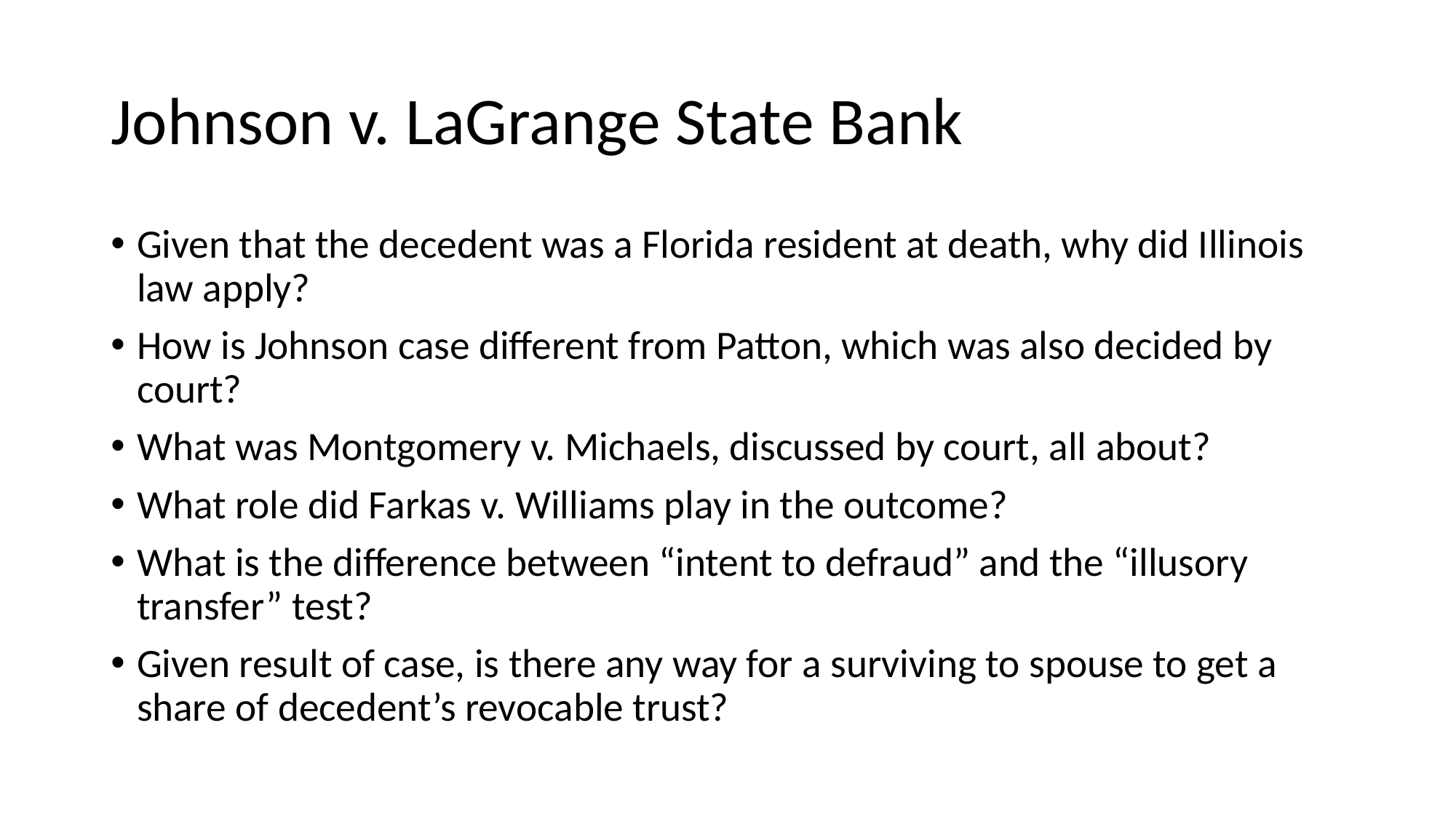

# Johnson v. LaGrange State Bank
Given that the decedent was a Florida resident at death, why did Illinois law apply?
How is Johnson case different from Patton, which was also decided by court?
What was Montgomery v. Michaels, discussed by court, all about?
What role did Farkas v. Williams play in the outcome?
What is the difference between “intent to defraud” and the “illusory transfer” test?
Given result of case, is there any way for a surviving to spouse to get a share of decedent’s revocable trust?